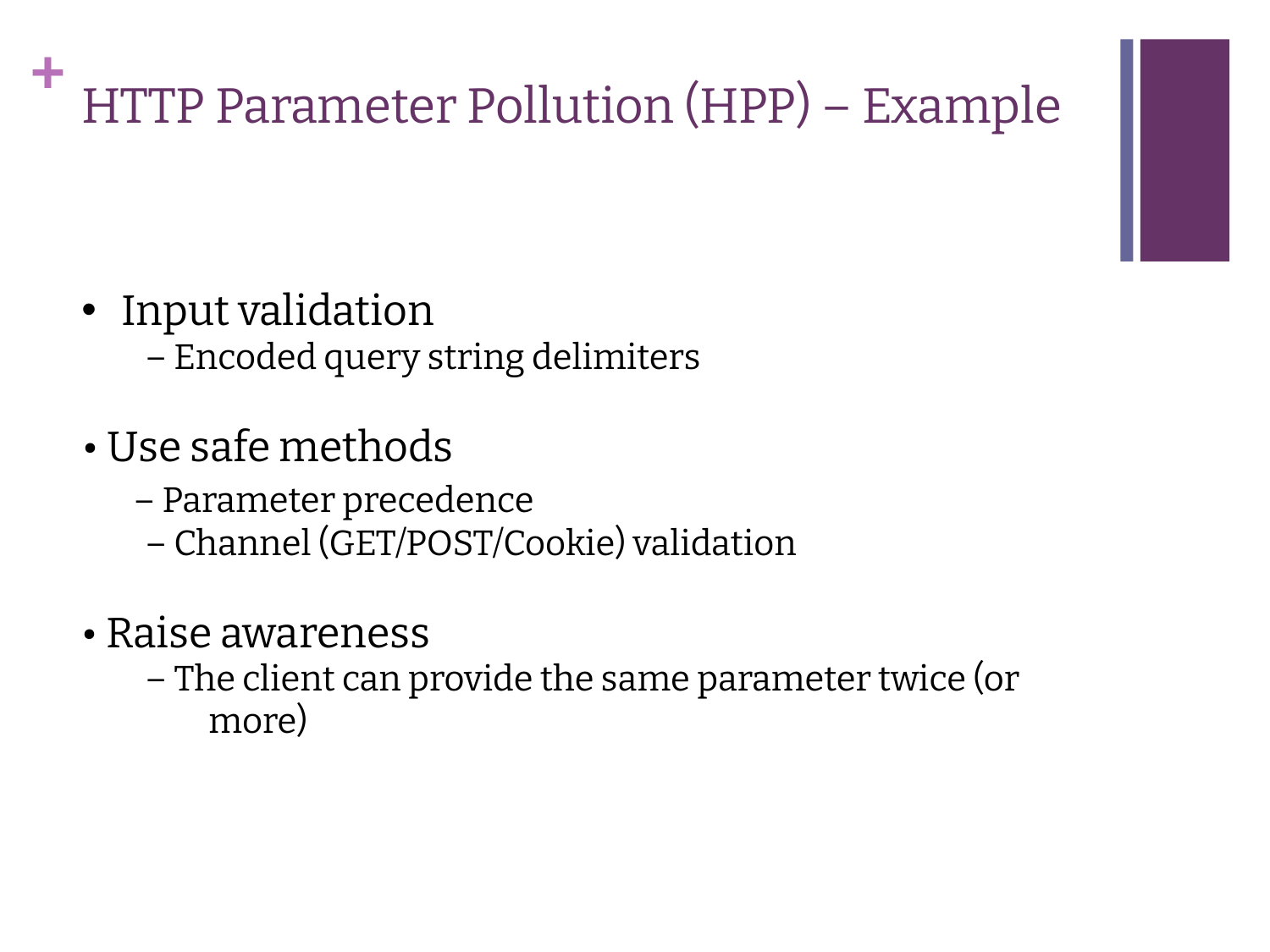

# HTTP Parameter Pollution (HPP) – Example
Input validation
– Encoded query string delimiters

• Use safe methods
      – Parameter precedence
– Channel (GET/POST/Cookie) validation

• Raise awareness
– The client can provide the same parameter twice (or
more)